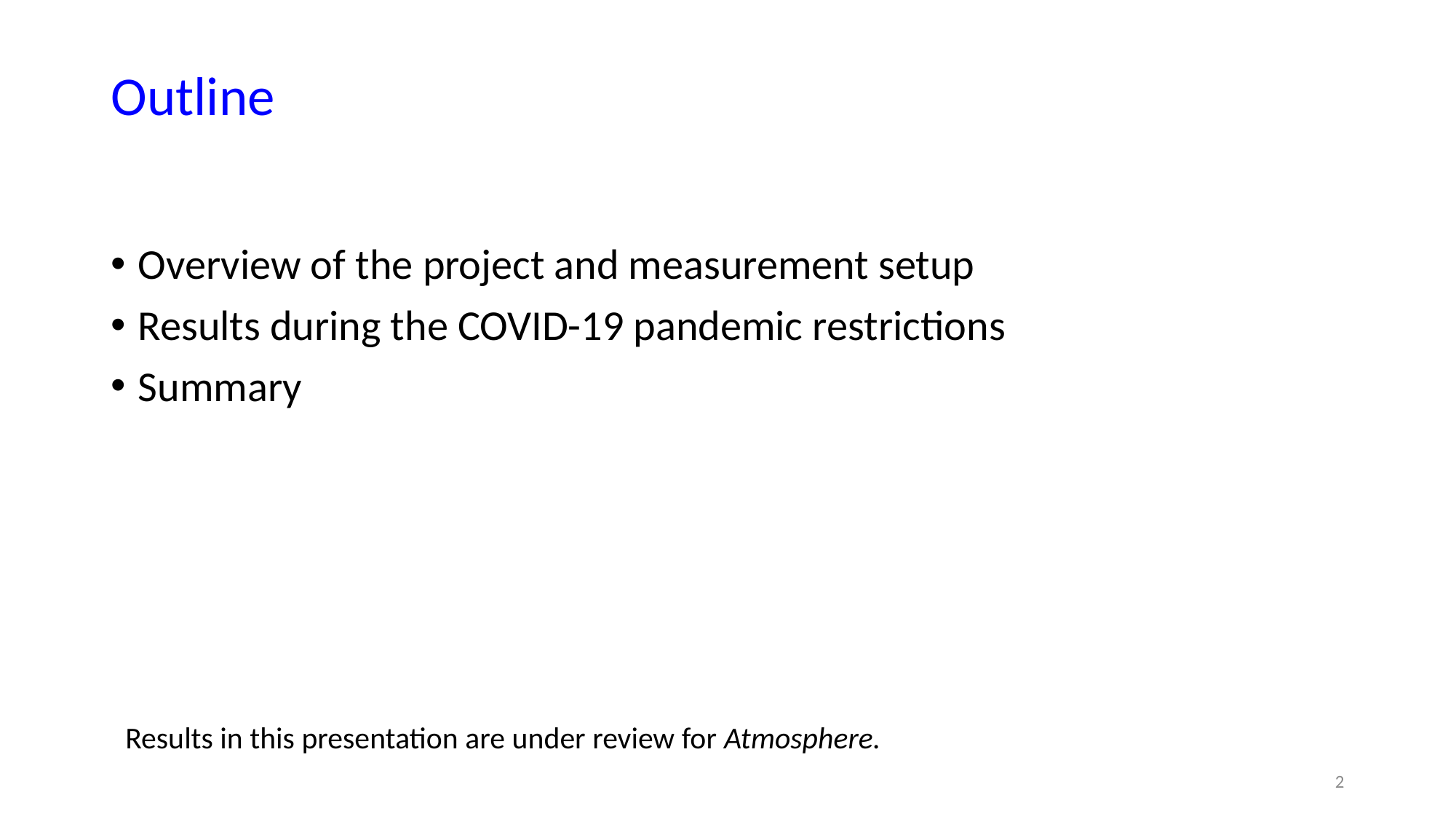

# Outline
Overview of the project and measurement setup
Results during the COVID-19 pandemic restrictions
Summary

Results in this presentation are under review for Atmosphere.
2